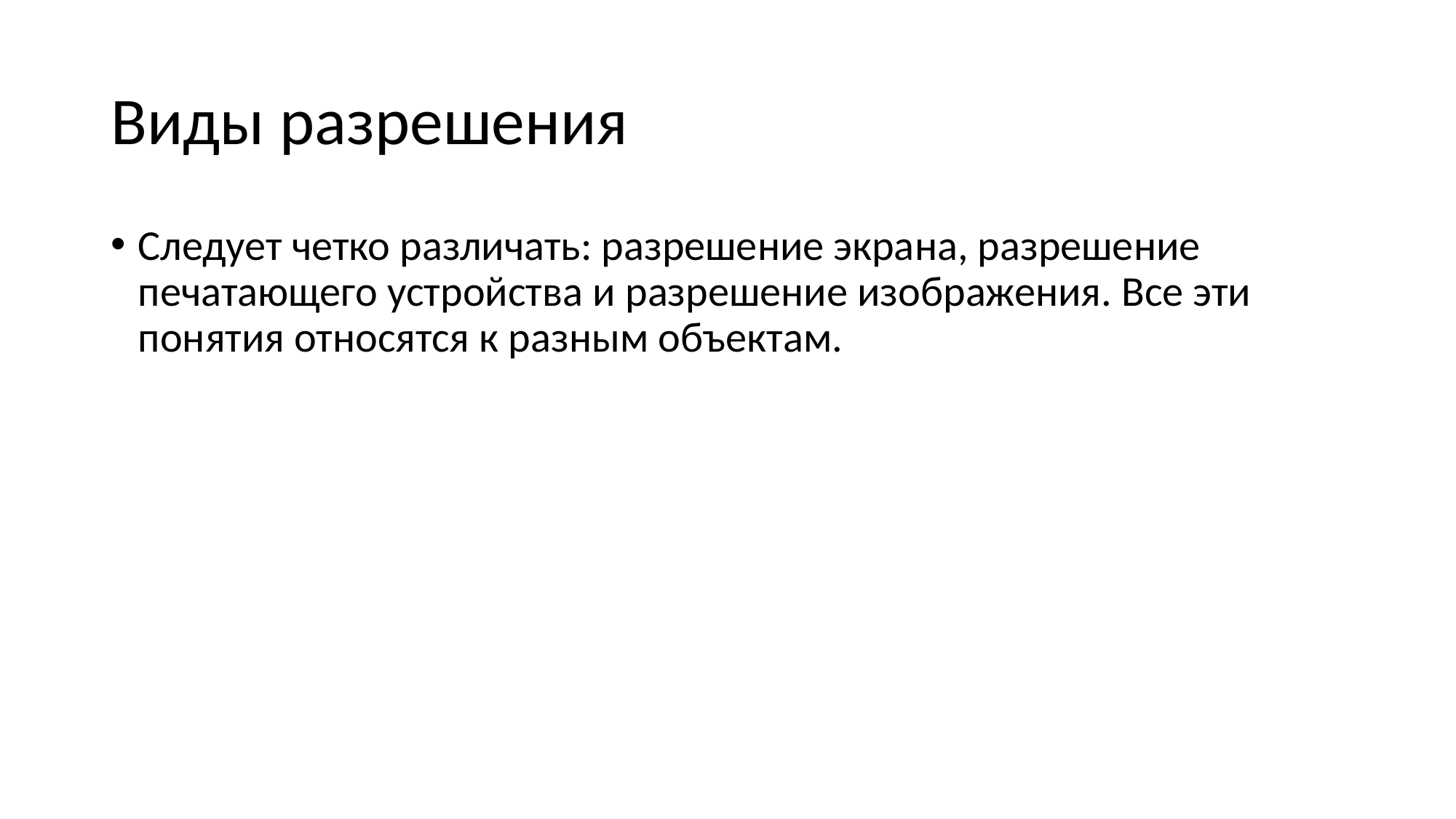

# Виды разрешения
Следует четко различать: разрешение экрана, разрешение печатающего устройства и разрешение изображения. Все эти понятия относятся к разным объектам.